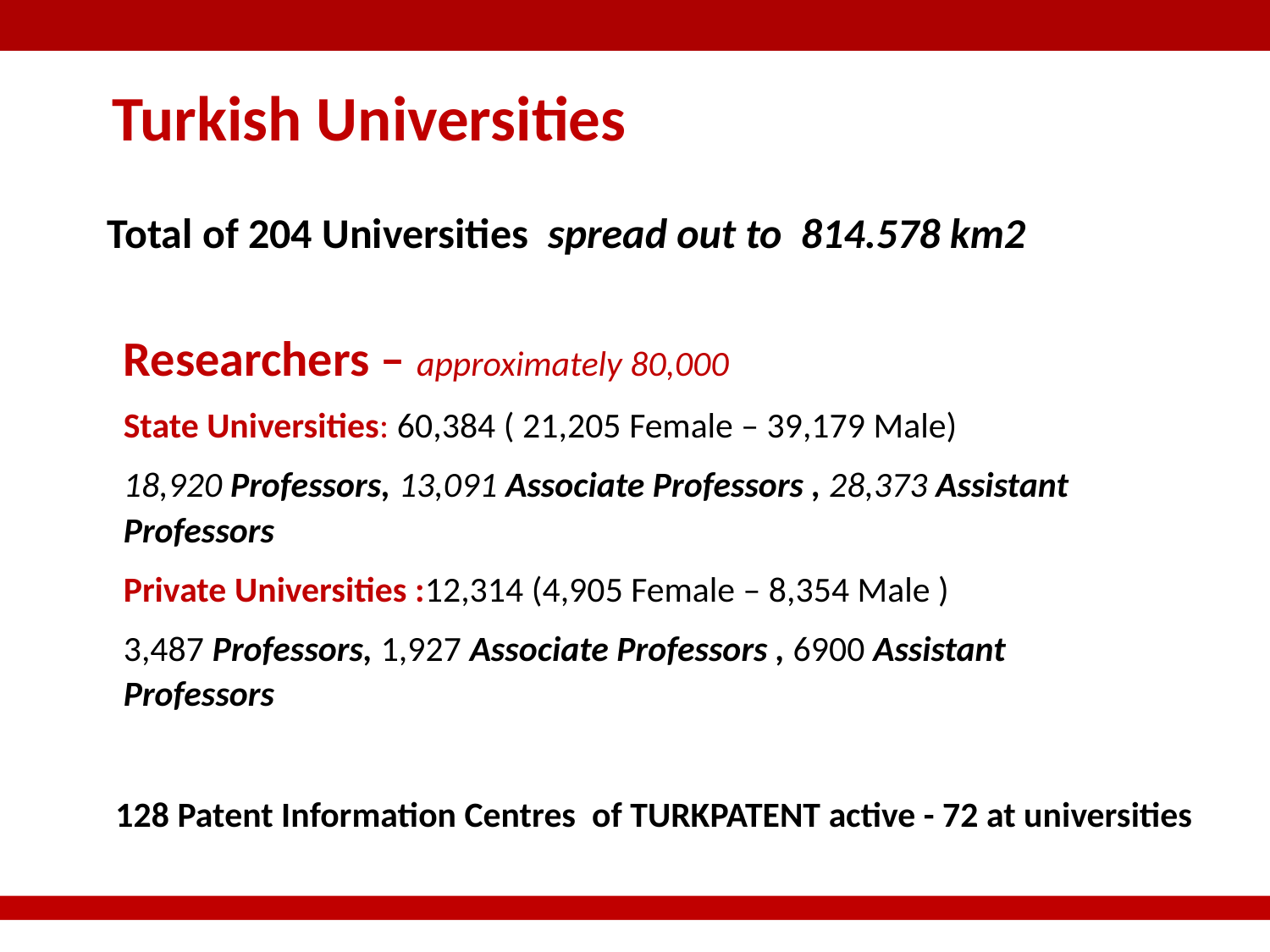

Turkish Universities
Total of 204 Universities  spread out to  814.578 km2
Researchers – approximately 80,000
State Universities: 60,384 ( 21,205 Female – 39,179 Male)
18,920 Professors, 13,091 Associate Professors , 28,373 Assistant Professors
Private Universities :12,314 (4,905 Female – 8,354 Male )
3,487 Professors, 1,927 Associate Professors , 6900 Assistant Professors
 128 Patent Information Centres  of TURKPATENT active - 72 at universities